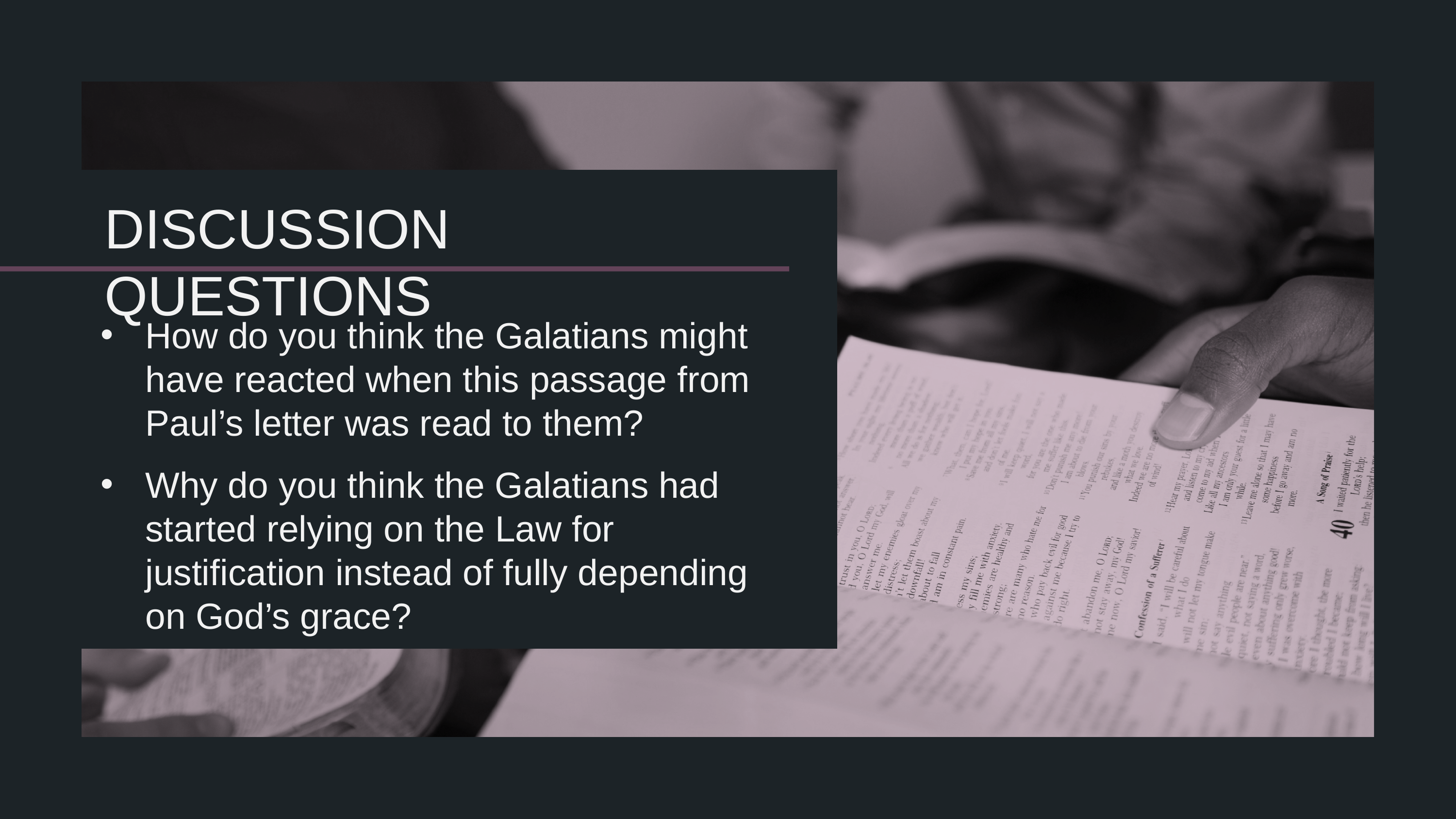

How do you think the Galatians might have reacted when this passage from Paul’s letter was read to them?
Why do you think the Galatians had started relying on the Law for justification instead of fully depending on God’s grace?